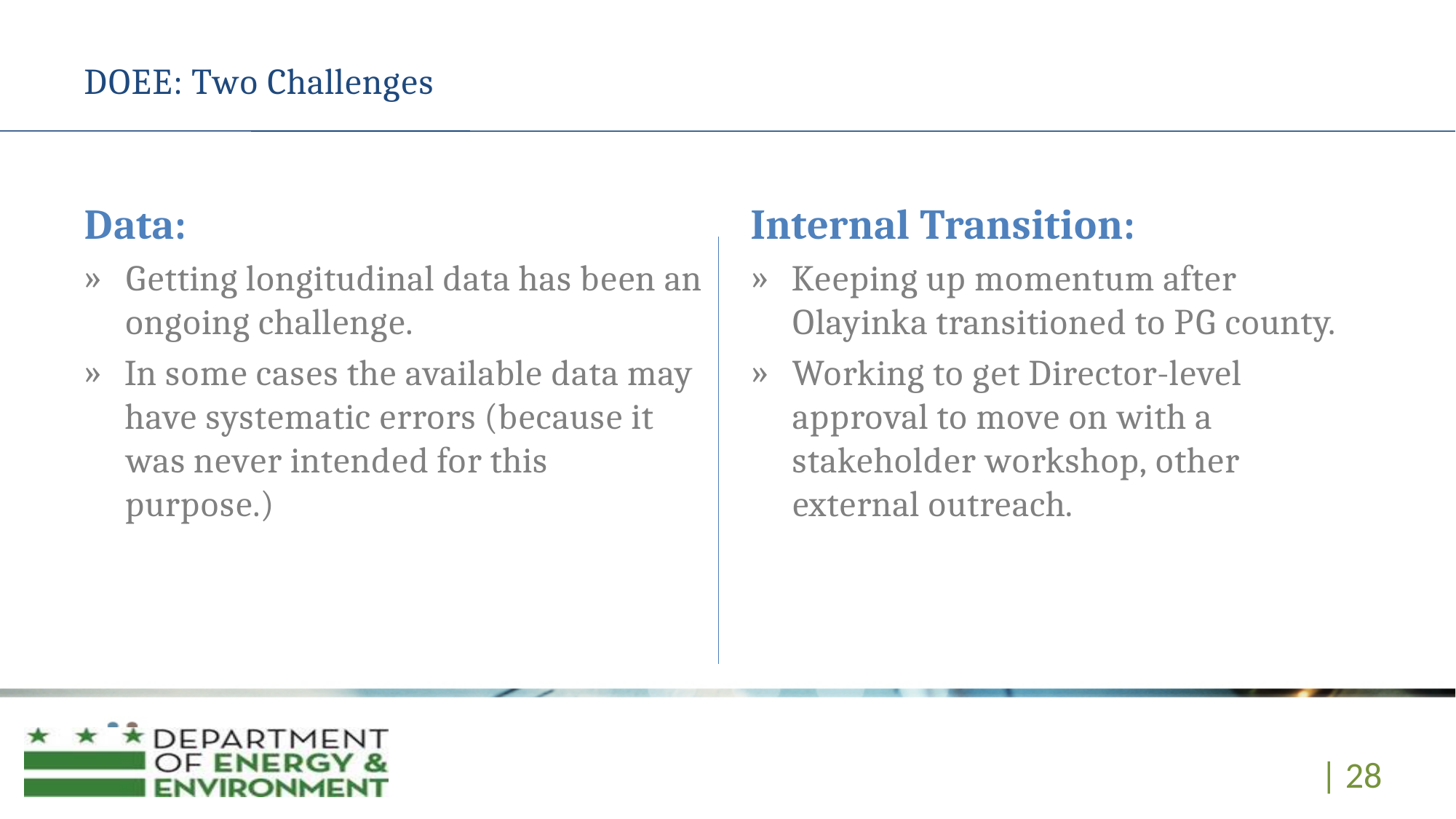

# DOEE: Two Challenges
Data:
Getting longitudinal data has been an ongoing challenge.
In some cases the available data may have systematic errors (because it was never intended for this purpose.)
Internal Transition:
Keeping up momentum after Olayinka transitioned to PG county.
Working to get Director-level approval to move on with a stakeholder workshop, other external outreach.